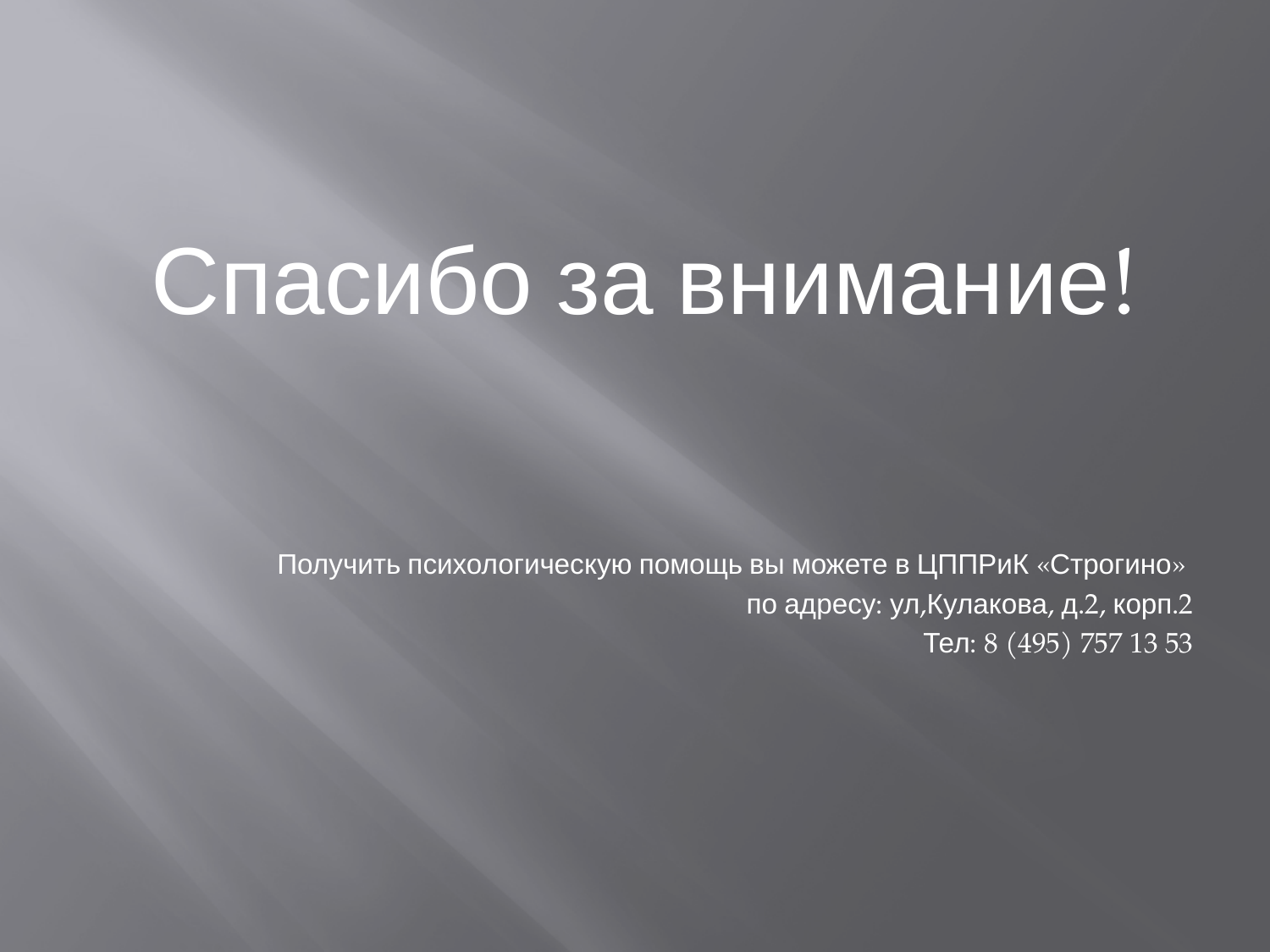

Спасибо за внимание!

Получить психологическую помощь вы можете в ЦППРиК «Строгино»
по адресу: ул,Кулакова, д.2, корп.2
Тел: 8 (495) 757 13 53